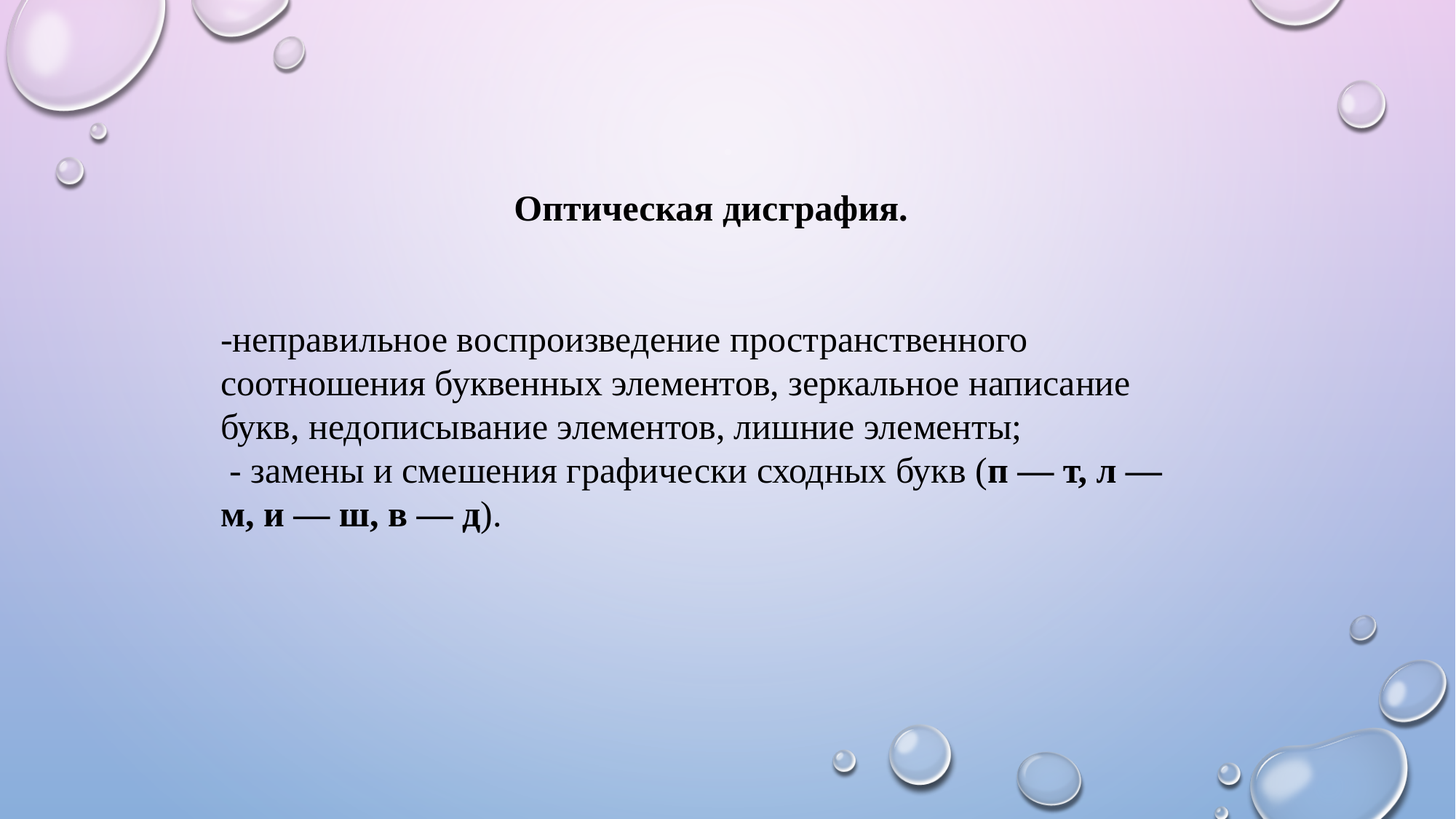

Оптическая дисграфия.

-неправильное воспроизведение пространственного соотношения буквенных элементов, зеркальное написание букв, недописывание элементов, лишние элементы;
 - замены и смешения графически сходных букв (п — т, л — м, и — ш, в — д).